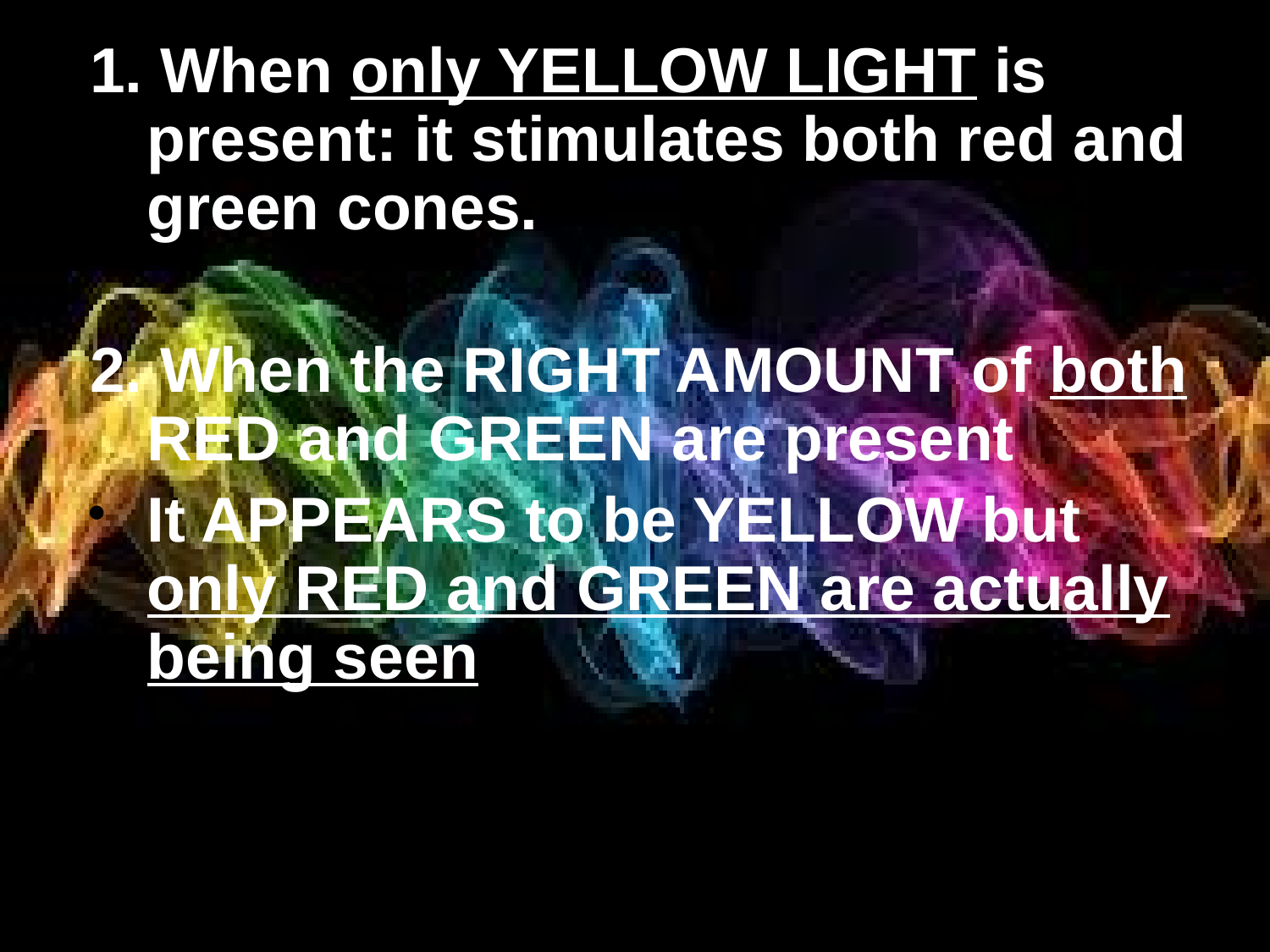

1. When only YELLOW LIGHT is present: it stimulates both red and green cones.

2. When the RIGHT AMOUNT of both RED and GREEN are present
It APPEARS to be YELLOW but only RED and GREEN are actually being seen.